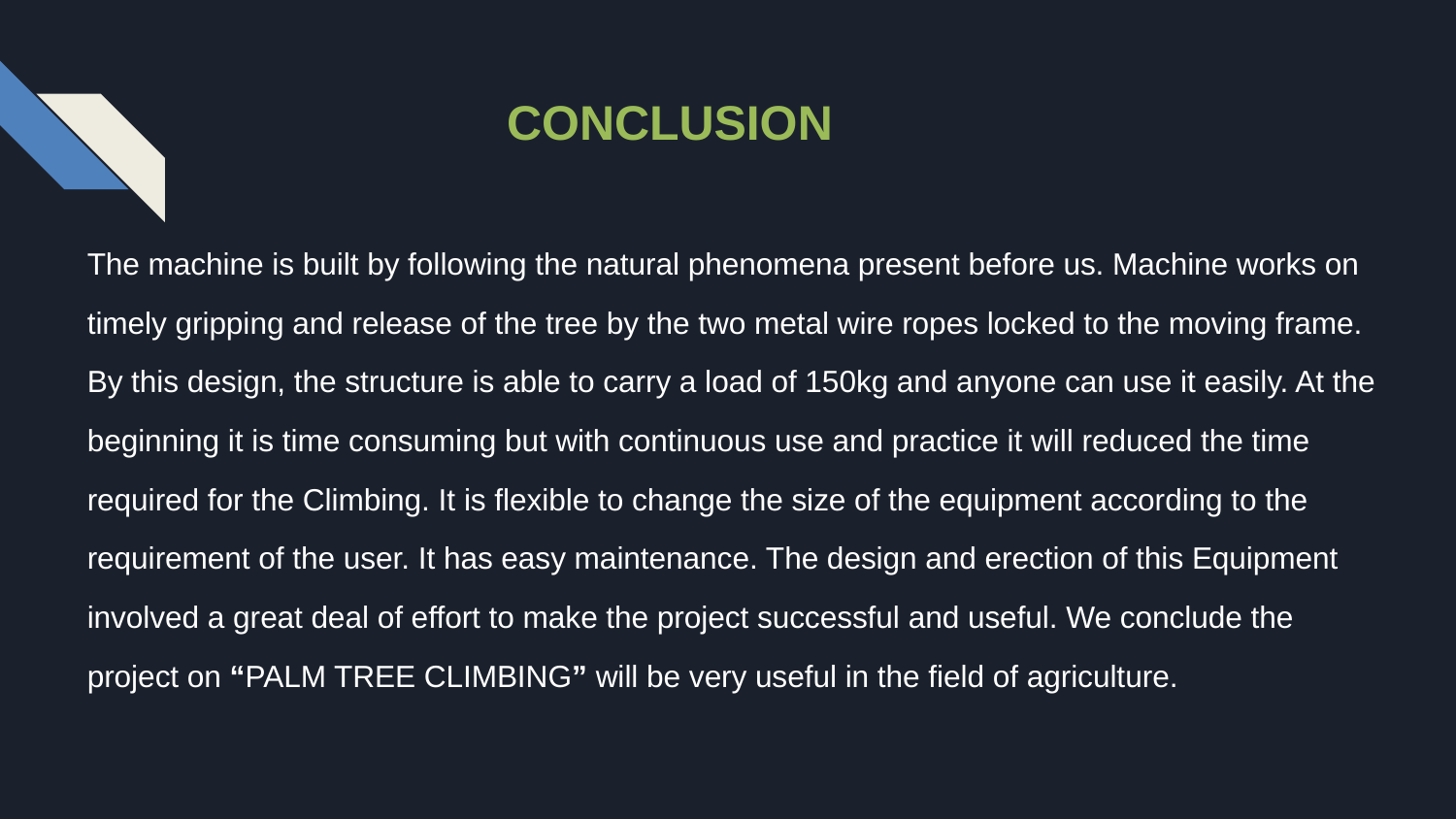

# CONCLUSION
The machine is built by following the natural phenomena present before us. Machine works on timely gripping and release of the tree by the two metal wire ropes locked to the moving frame. By this design, the structure is able to carry a load of 150kg and anyone can use it easily. At the beginning it is time consuming but with continuous use and practice it will reduced the time required for the Climbing. It is flexible to change the size of the equipment according to the requirement of the user. It has easy maintenance. The design and erection of this Equipment involved a great deal of effort to make the project successful and useful. We conclude the project on “PALM TREE CLIMBING” will be very useful in the field of agriculture.